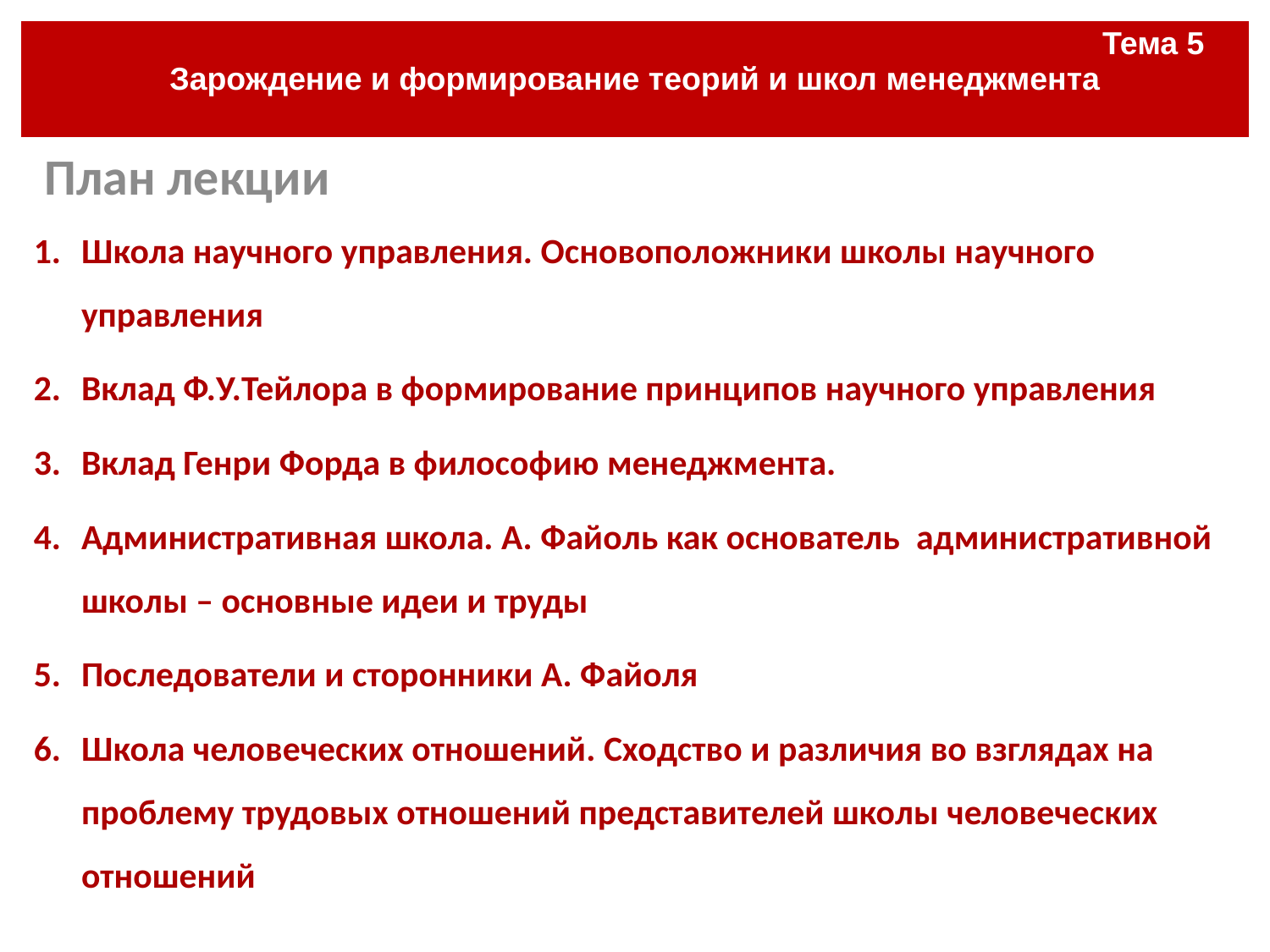

| Тема 5 Зарождение и формирование теорий и школ менеджмента |
| --- |
#
План лекции
Школа научного управления. Основоположники школы научного управления
Вклад Ф.У.Тейлора в формирование принципов научного управления
Вклад Генри Форда в философию менеджмента.
Административная школа. А. Файоль как основатель  административной школы – основные идеи и труды
Последователи и сторонники А. Файоля
Школа человеческих отношений. Сходство и различия во взглядах на проблему трудовых отношений представителей школы человеческих отношений